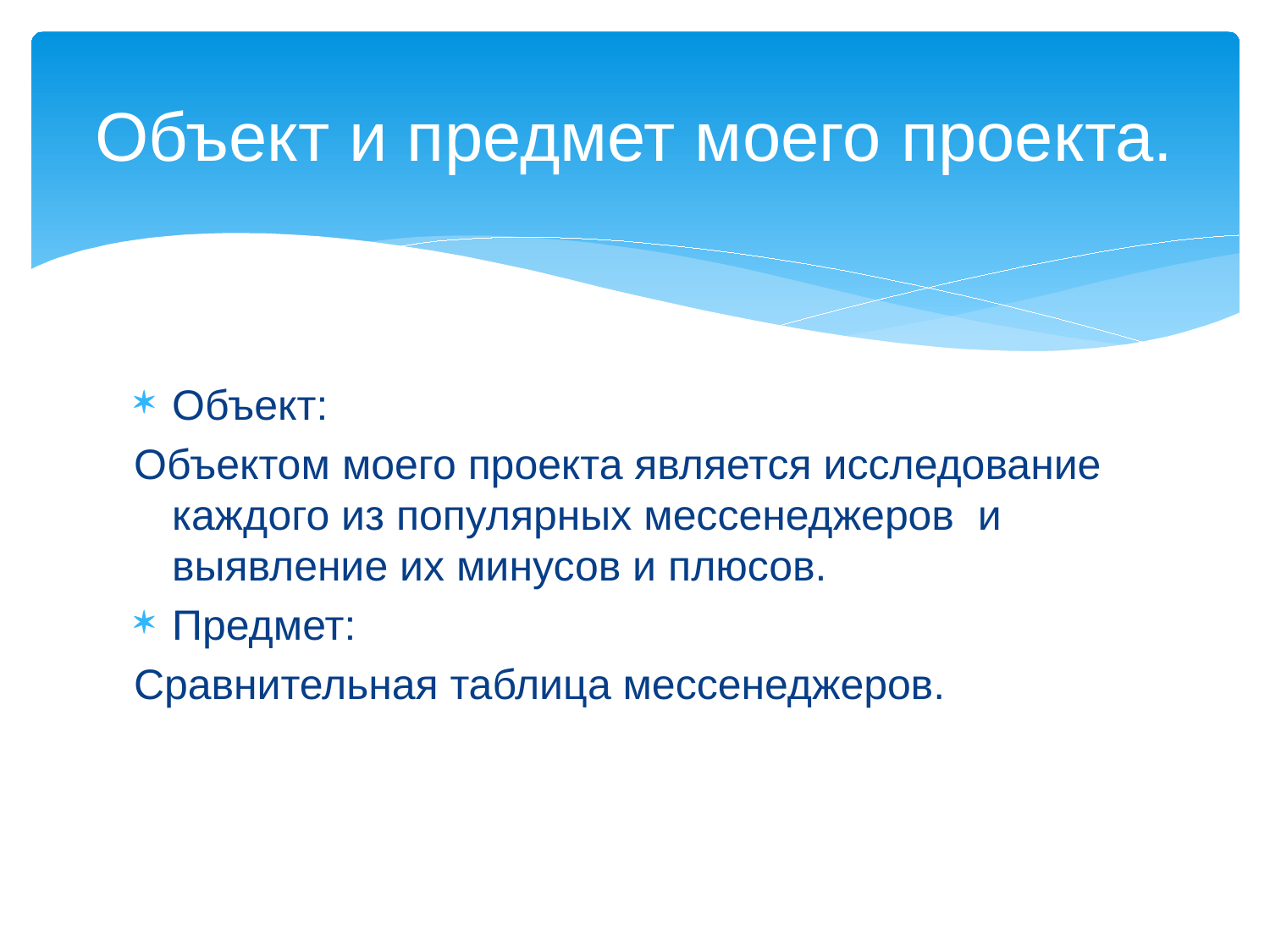

# Объект и предмет моего проекта.
Объект:
Объектом моего проекта является исследование каждого из популярных мессенеджеров  и выявление их минусов и плюсов.
Предмет:
Сравнительная таблица мессенеджеров.